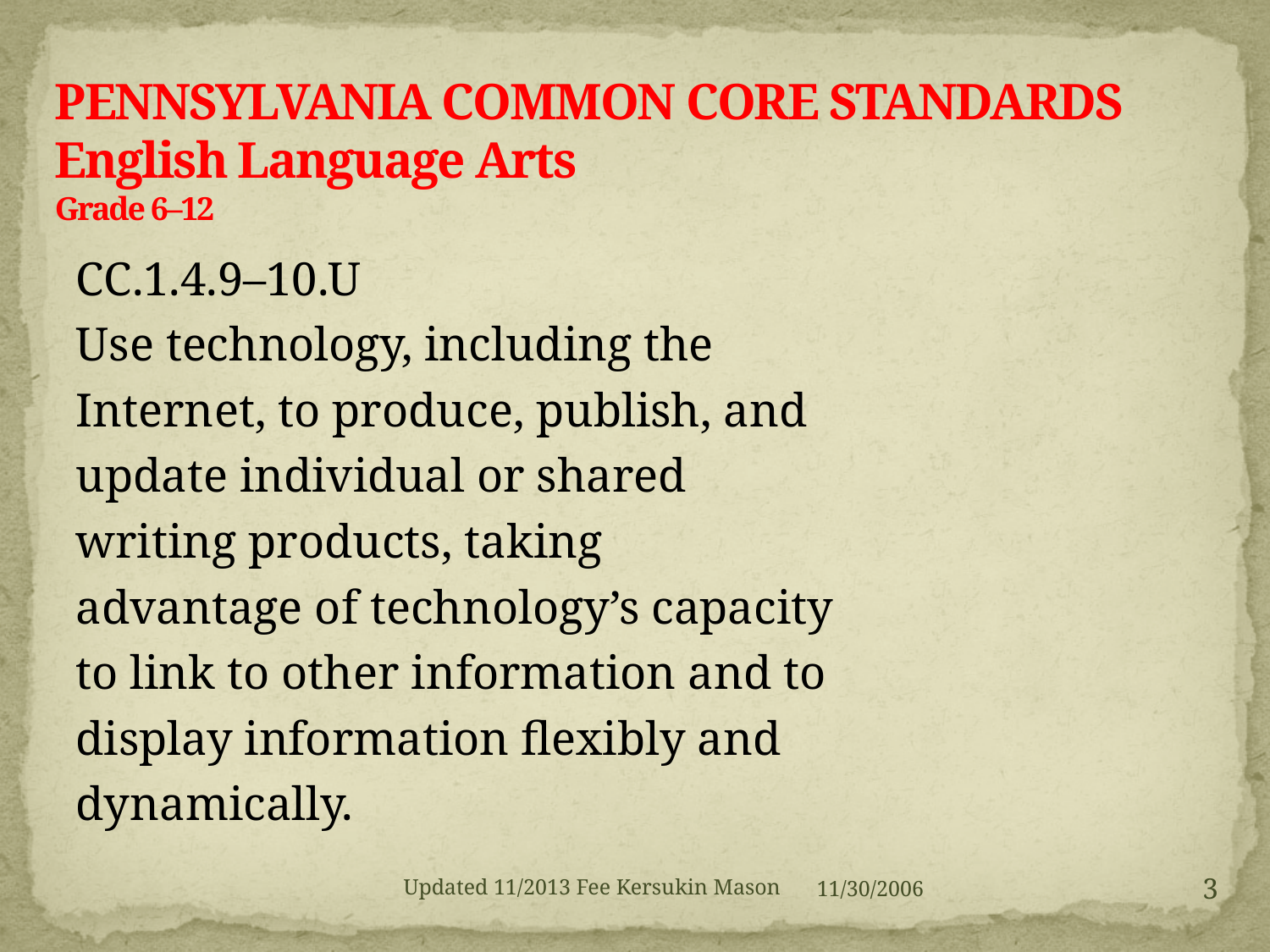

# PENNSYLVANIA COMMON CORE STANDARDS  English Language Arts  Grade 6–12
CC.1.4.9–10.U
Use technology, including the
Internet, to produce, publish, and
update individual or shared
writing products, taking
advantage of technology’s capacity
to link to other information and to
display information flexibly and
dynamically.

3
Updated 11/2013 Fee Kersukin Mason
11/30/2006